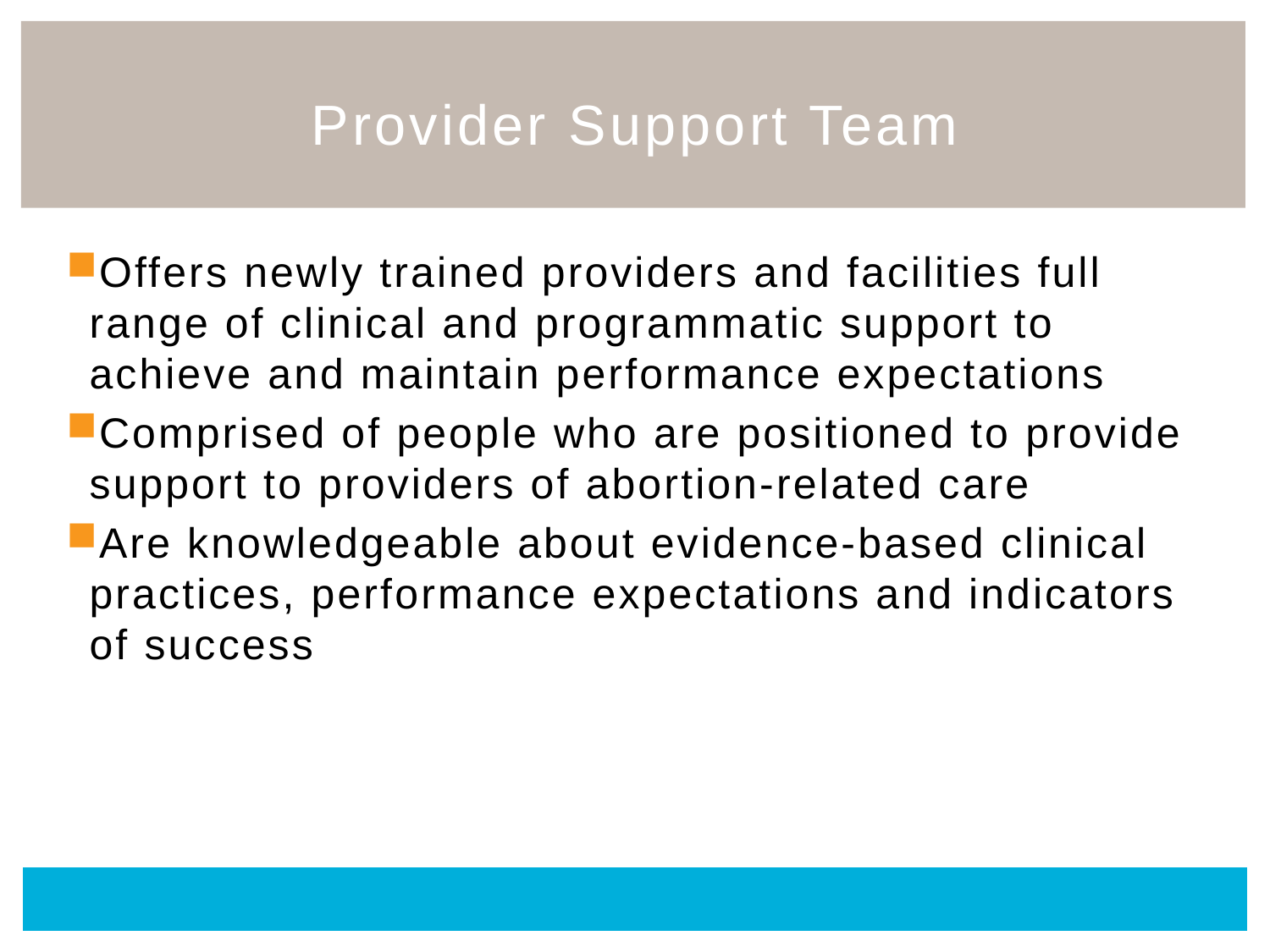

# Provider Support Team
Offers newly trained providers and facilities full range of clinical and programmatic support to achieve and maintain performance expectations
Comprised of people who are positioned to provide support to providers of abortion-related care
Are knowledgeable about evidence-based clinical practices, performance expectations and indicators of success